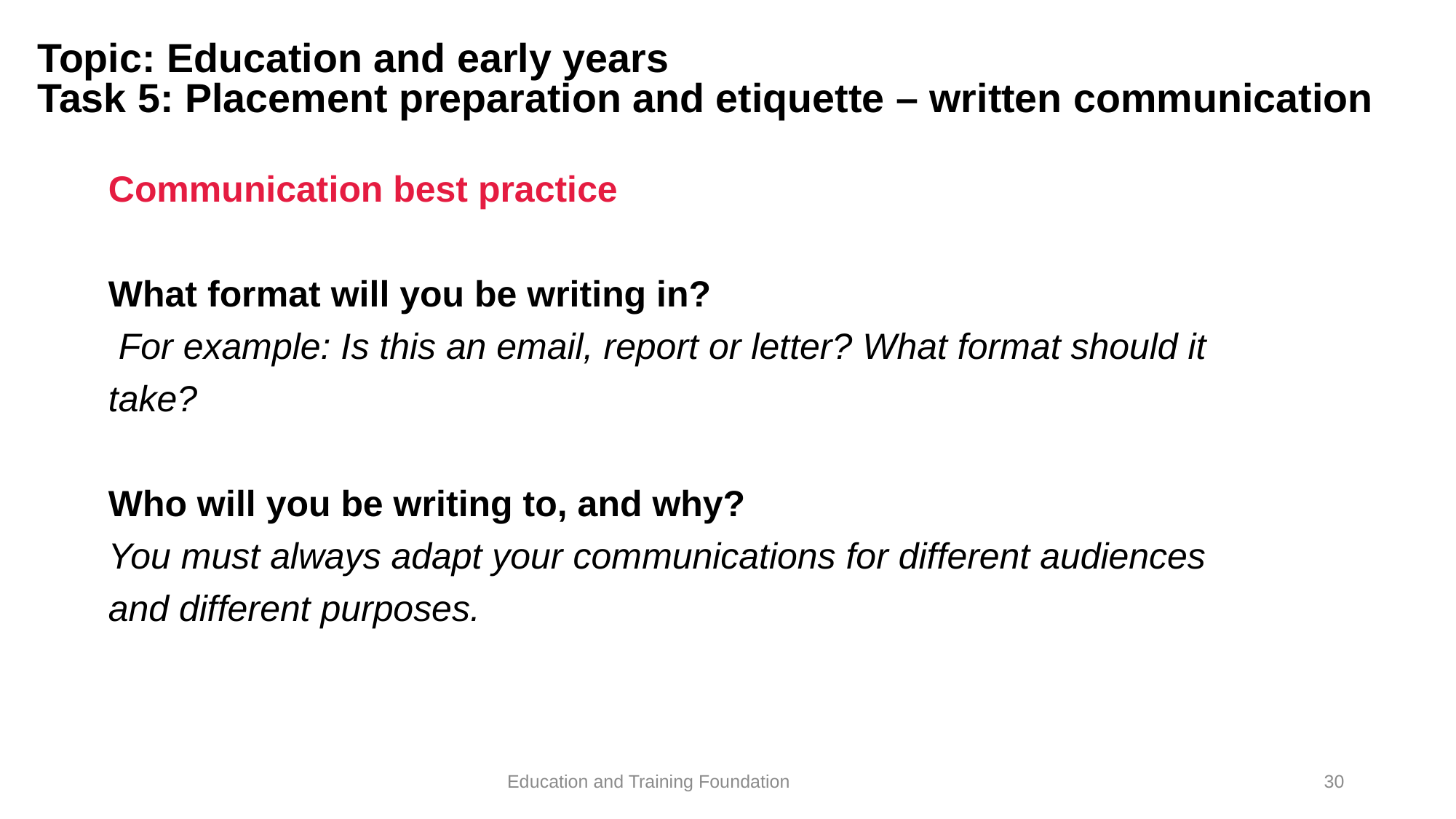

# Topic: Education and early years Task 5: Placement preparation and etiquette – written communication
Communication best practice

What format will you be writing in?
 For example: Is this an email, report or letter? What format should it take?

Who will you be writing to, and why?
You must always adapt your communications for different audiences and different purposes.

30
Education and Training Foundation